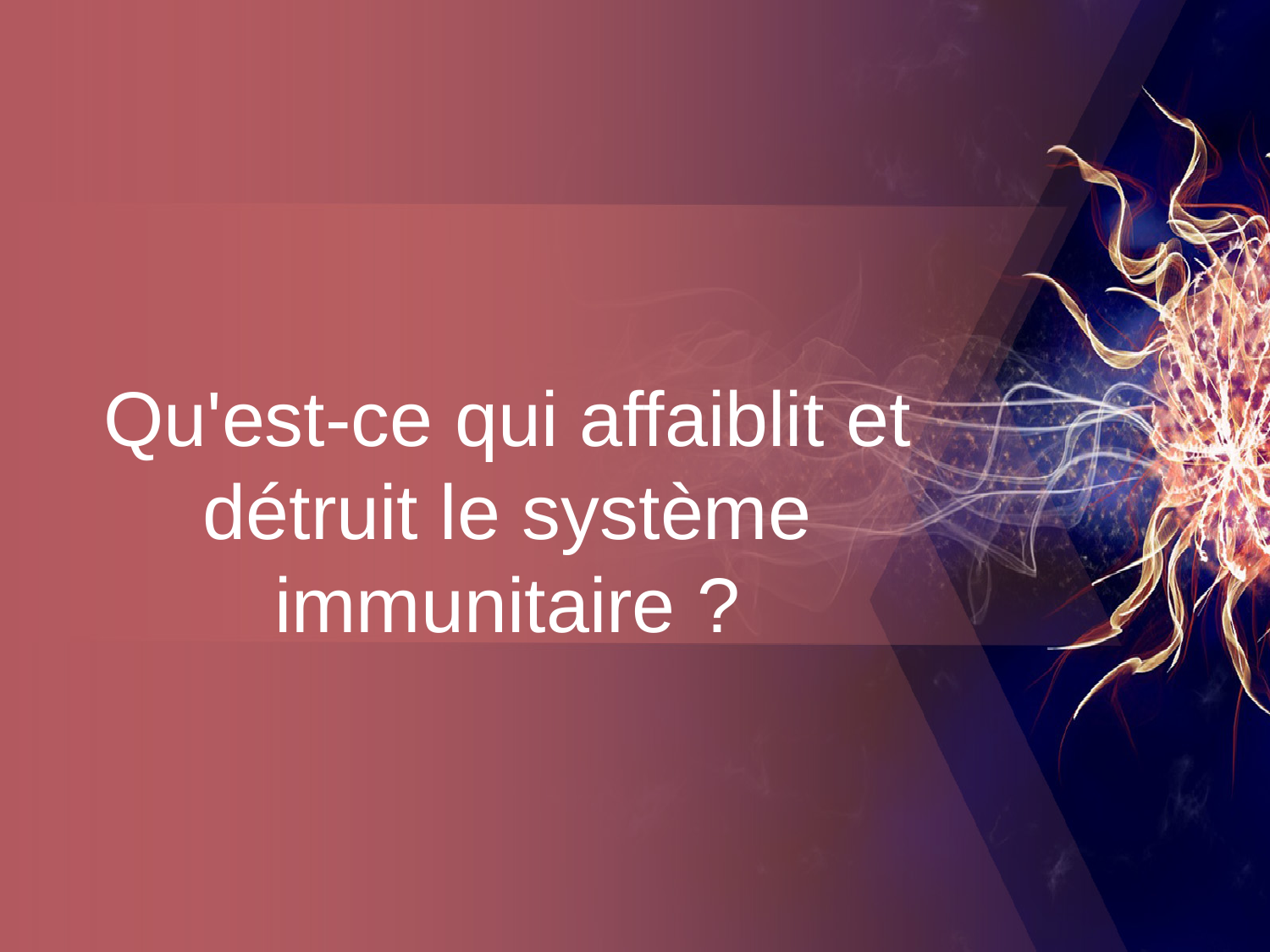

Qu'est-ce qui affaiblit et détruit le système immunitaire ?